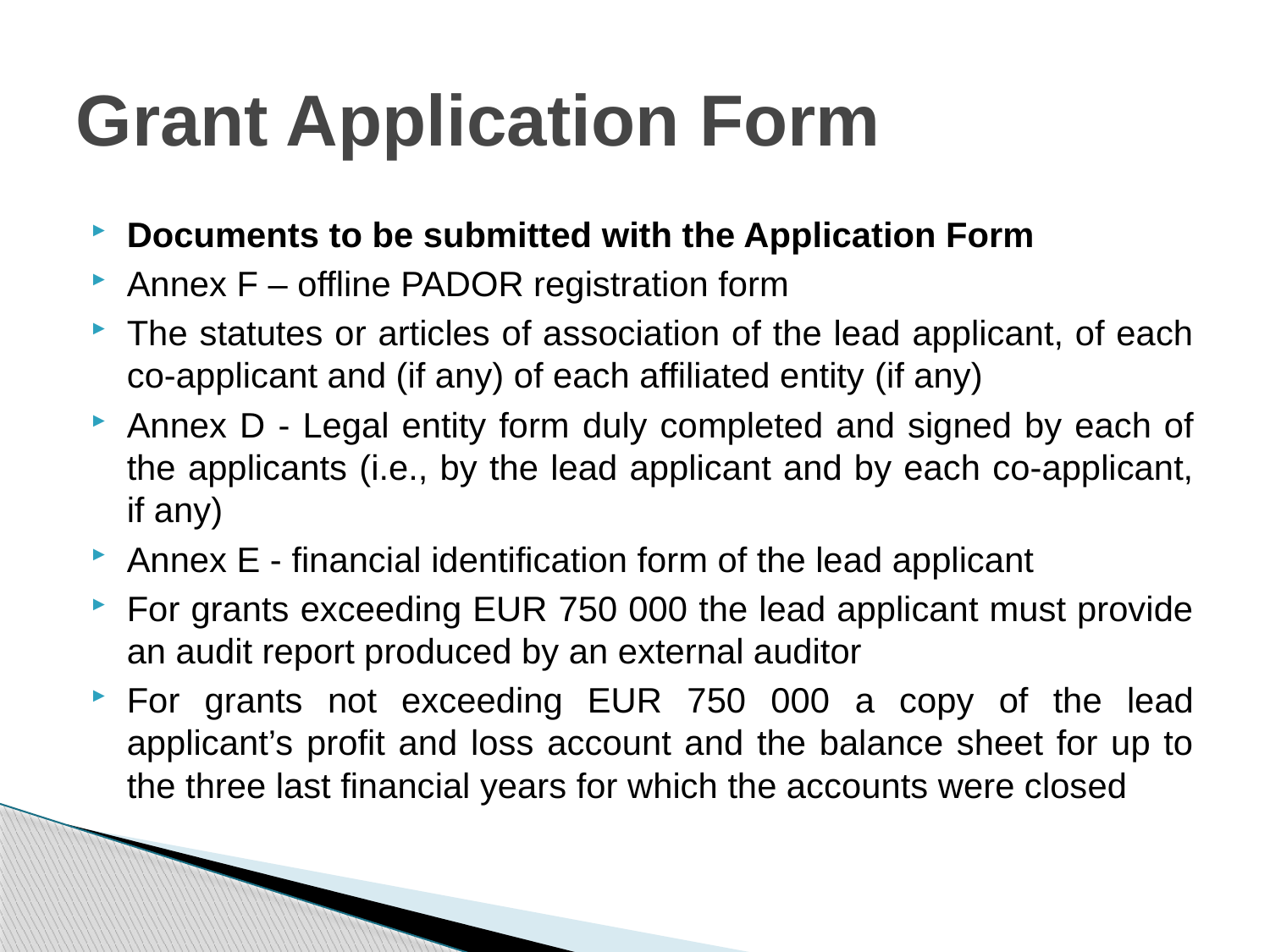

# Grant Application Form
Documents to be submitted with the Application Form
Annex F – offline PADOR registration form
The statutes or articles of association of the lead applicant, of each co-applicant and (if any) of each affiliated entity (if any)
Annex D - Legal entity form duly completed and signed by each of the applicants (i.e., by the lead applicant and by each co-applicant, if any)
Annex E - financial identification form of the lead applicant
For grants exceeding EUR 750 000 the lead applicant must provide an audit report produced by an external auditor
For grants not exceeding EUR 750 000 a copy of the lead applicant’s profit and loss account and the balance sheet for up to the three last financial years for which the accounts were closed